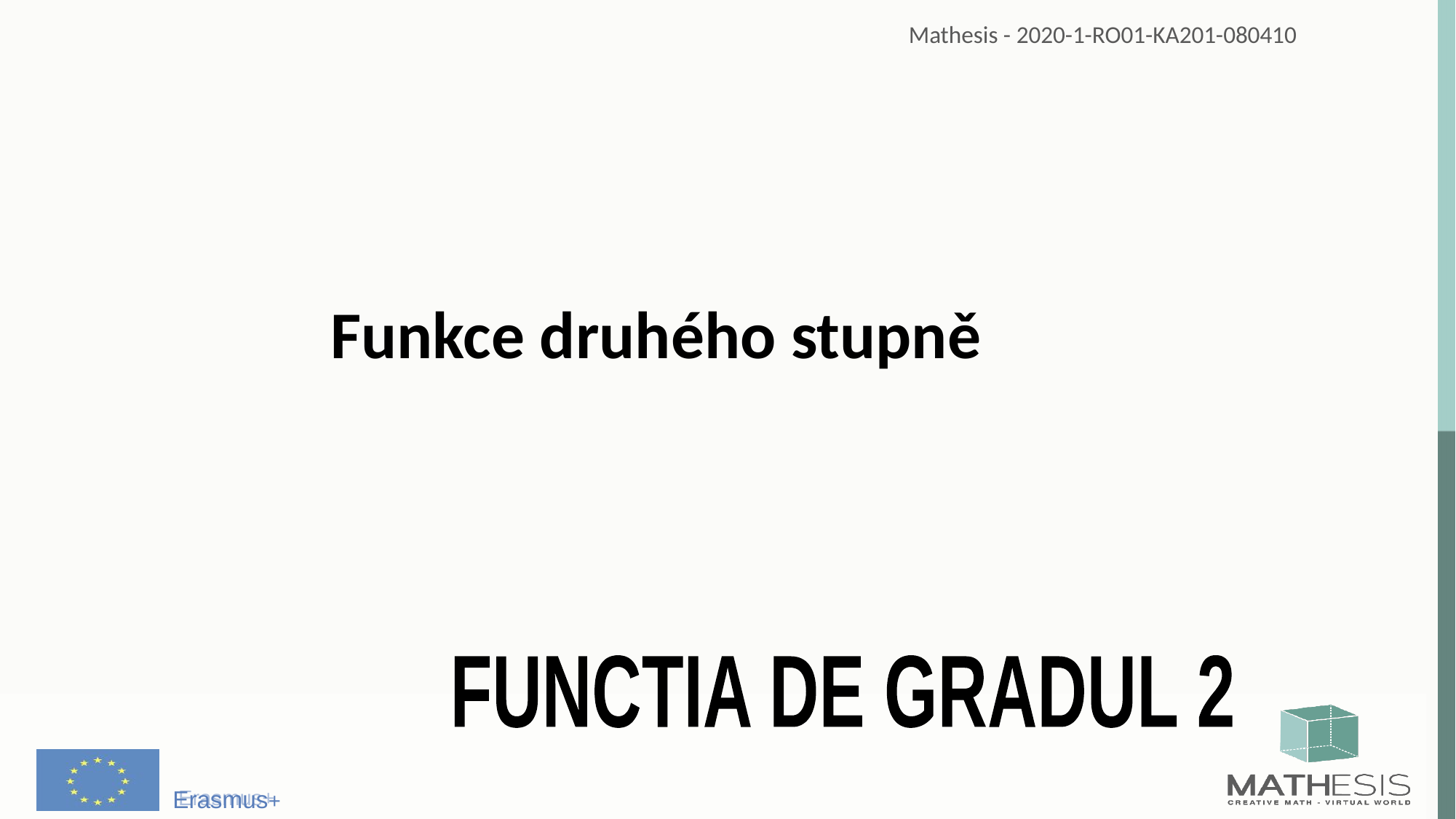

Funkce druhého stupně
FUNCTIA DE GRADUL 2